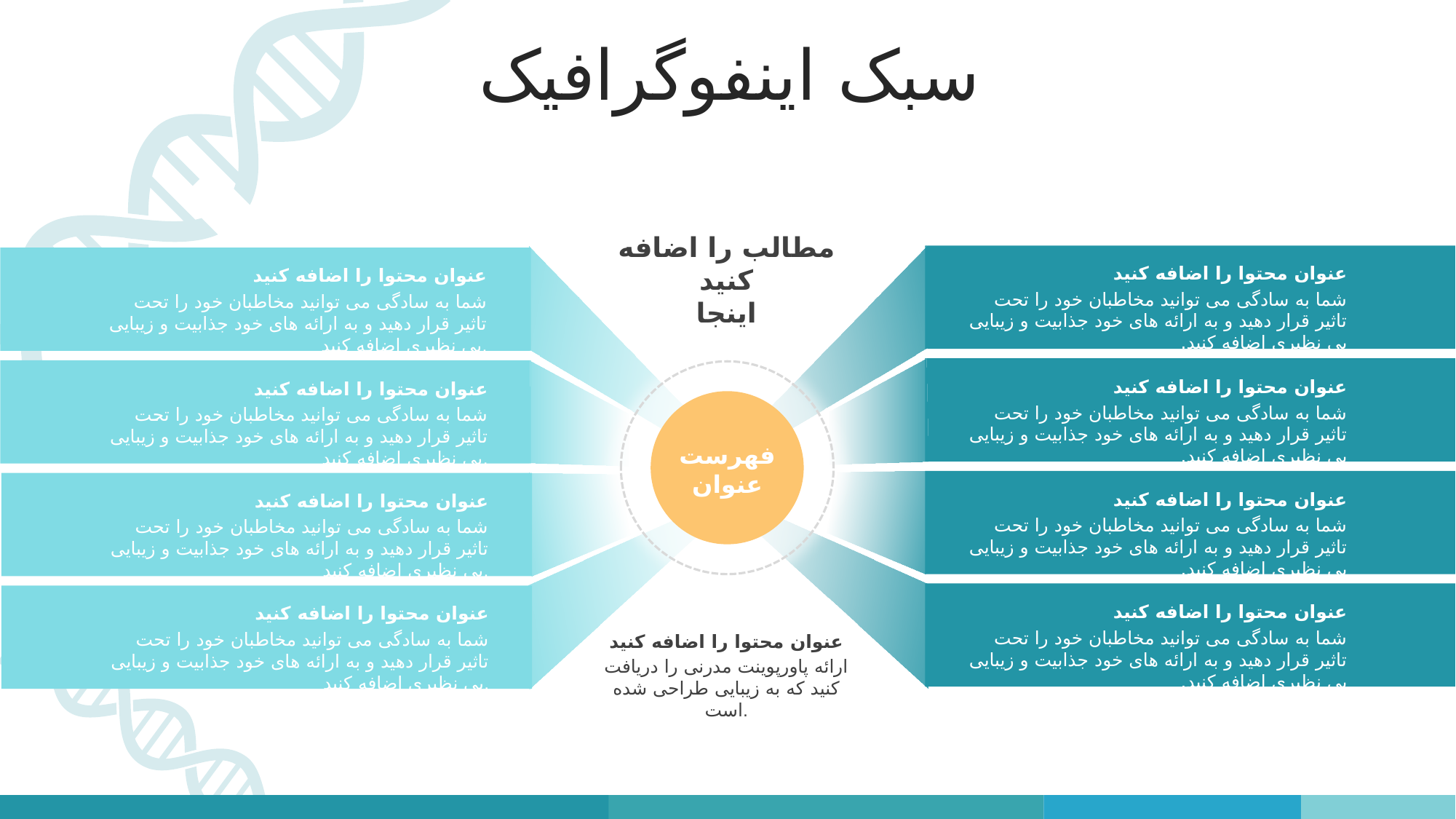

سبک اینفوگرافیک
مطالب را اضافه کنید
اینجا

عنوان محتوا را اضافه کنید
شما به سادگی می توانید مخاطبان خود را تحت تاثیر قرار دهید و به ارائه های خود جذابیت و زیبایی بی نظیری اضافه کنید.
عنوان محتوا را اضافه کنید
شما به سادگی می توانید مخاطبان خود را تحت تاثیر قرار دهید و به ارائه های خود جذابیت و زیبایی بی نظیری اضافه کنید.

عنوان محتوا را اضافه کنید
شما به سادگی می توانید مخاطبان خود را تحت تاثیر قرار دهید و به ارائه های خود جذابیت و زیبایی بی نظیری اضافه کنید.
عنوان محتوا را اضافه کنید
شما به سادگی می توانید مخاطبان خود را تحت تاثیر قرار دهید و به ارائه های خود جذابیت و زیبایی بی نظیری اضافه کنید.
فهرست
عنوان
عنوان محتوا را اضافه کنید
شما به سادگی می توانید مخاطبان خود را تحت تاثیر قرار دهید و به ارائه های خود جذابیت و زیبایی بی نظیری اضافه کنید.
عنوان محتوا را اضافه کنید
شما به سادگی می توانید مخاطبان خود را تحت تاثیر قرار دهید و به ارائه های خود جذابیت و زیبایی بی نظیری اضافه کنید.
عنوان محتوا را اضافه کنید
شما به سادگی می توانید مخاطبان خود را تحت تاثیر قرار دهید و به ارائه های خود جذابیت و زیبایی بی نظیری اضافه کنید.
عنوان محتوا را اضافه کنید
شما به سادگی می توانید مخاطبان خود را تحت تاثیر قرار دهید و به ارائه های خود جذابیت و زیبایی بی نظیری اضافه کنید.
عنوان محتوا را اضافه کنید
ارائه پاورپوینت مدرنی را دریافت کنید که به زیبایی طراحی شده است.